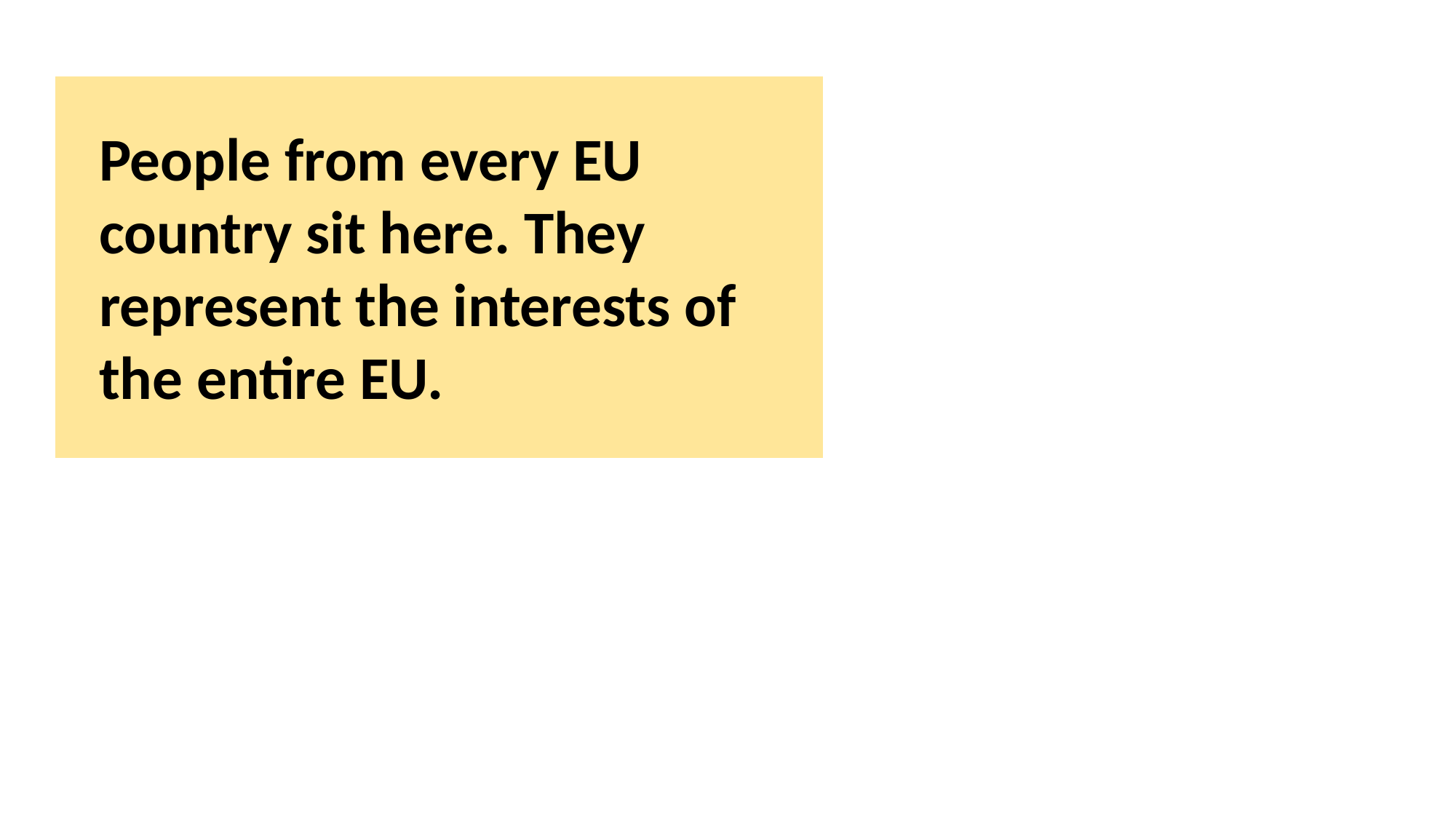

People from every EU country sit here. They represent the interests of the entire EU.